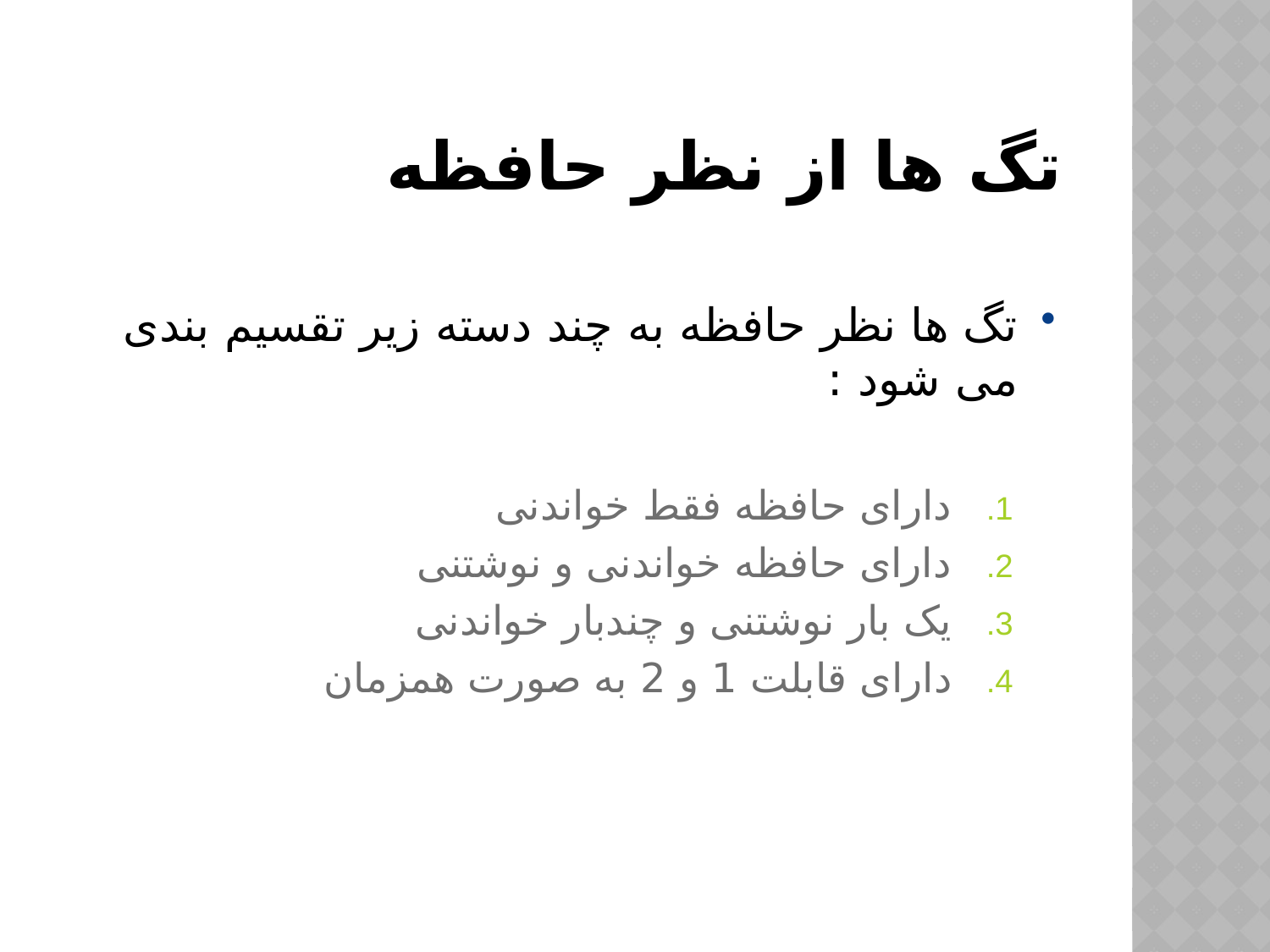

# تگ ها از نظر حافظه

تگ ها نظر حافظه به چند دسته زیر تقسیم بندی می شود :

دارای حافظه فقط خواندنی
دارای حافظه خواندنی و نوشتنی
یک بار نوشتنی و چندبار خواندنی
دارای قابلت 1 و 2 به صورت همزمان